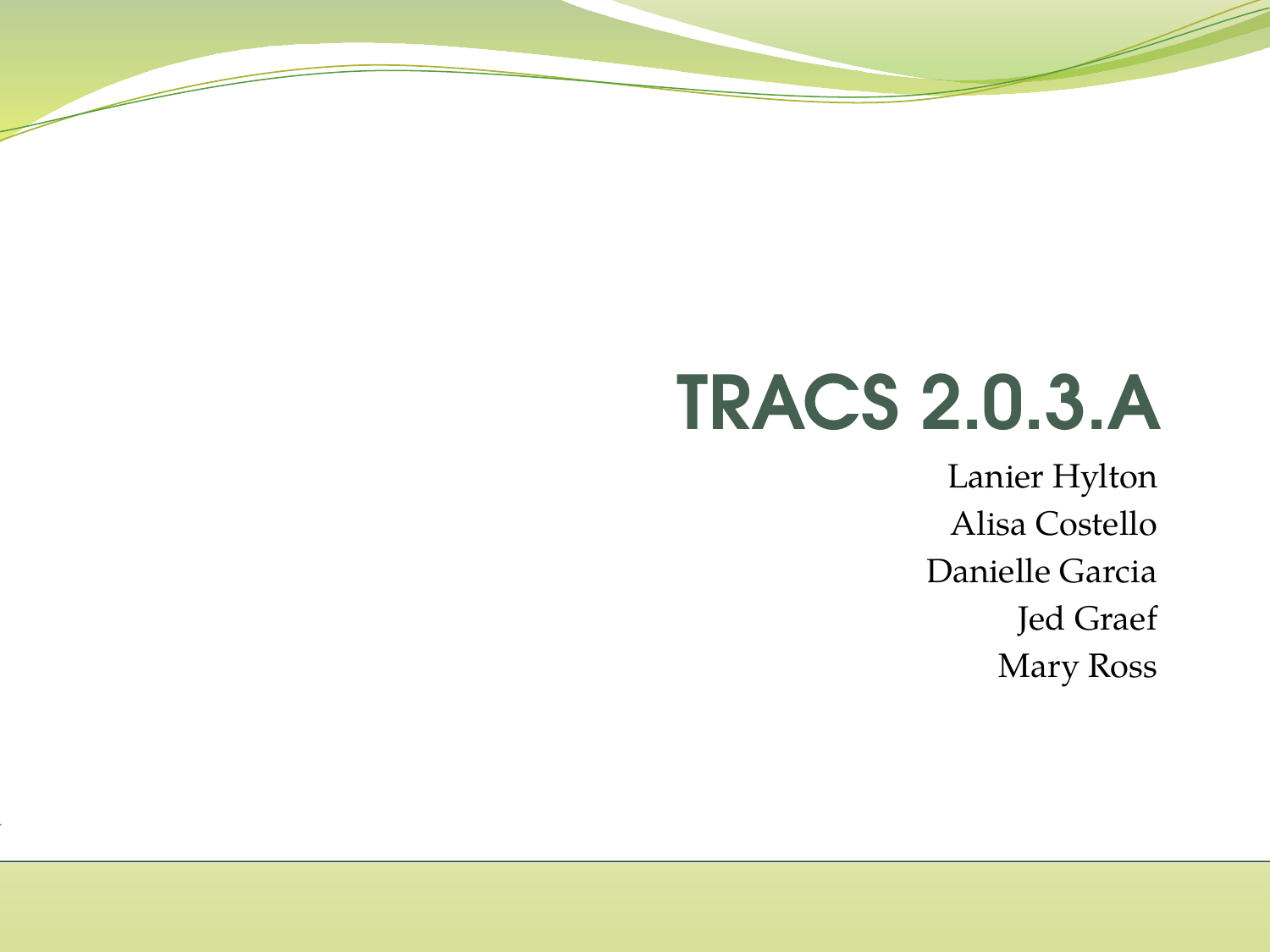

# TRACS 2.0.3.A
Lanier Hylton
Alisa Costello
Danielle Garcia
Jed Graef
Mary Ross